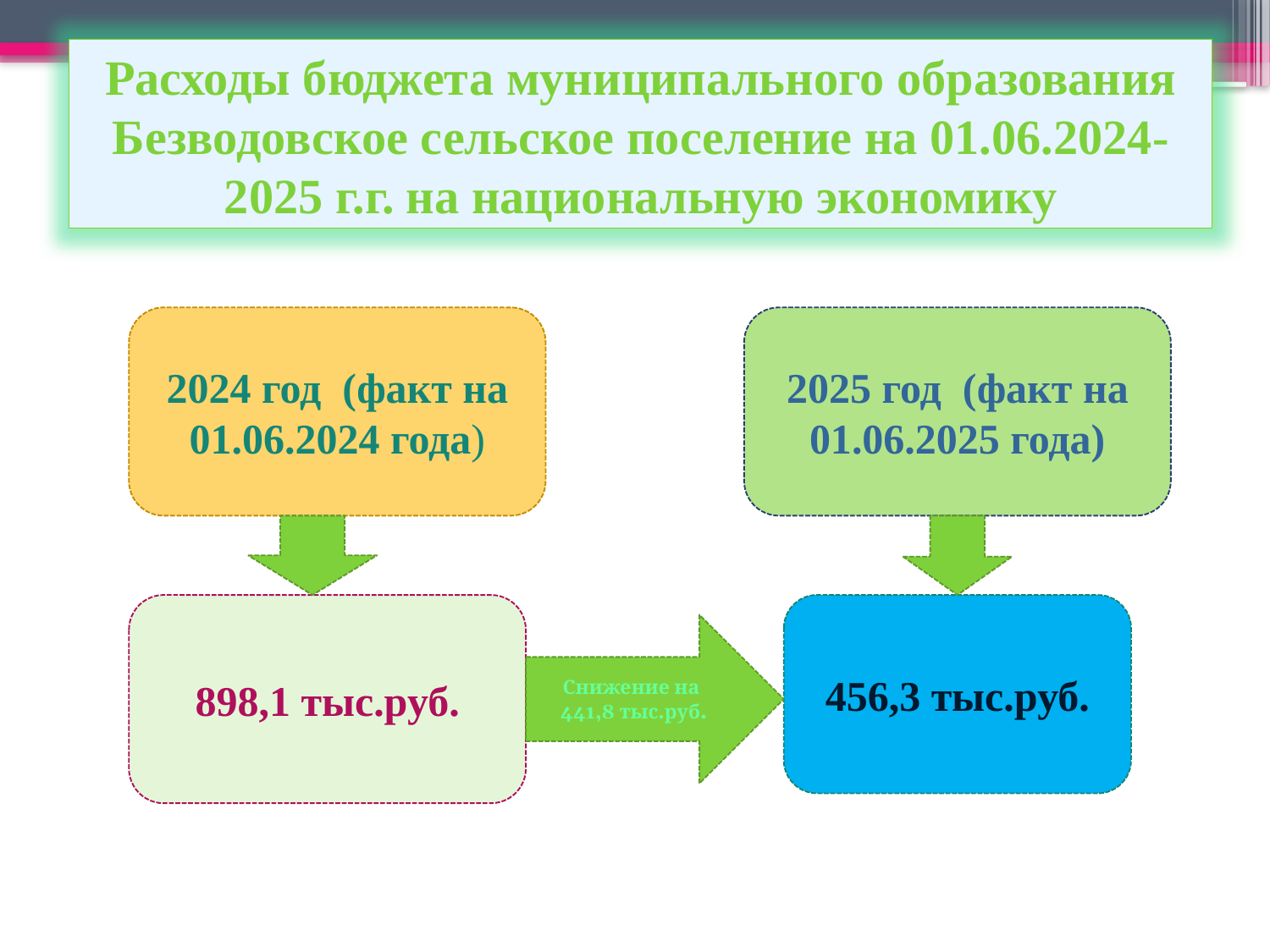

Расходы бюджета муниципального образования Безводовское сельское поселение на 01.06.2024-2025 г.г. на национальную экономику
2024 год  (факт на 01.06.2024 года)
2025 год  (факт на 01.06.2025 года)

898,1 тыс.руб.
456,3 тыс.руб.
Снижение на  441,8 тыс.руб.